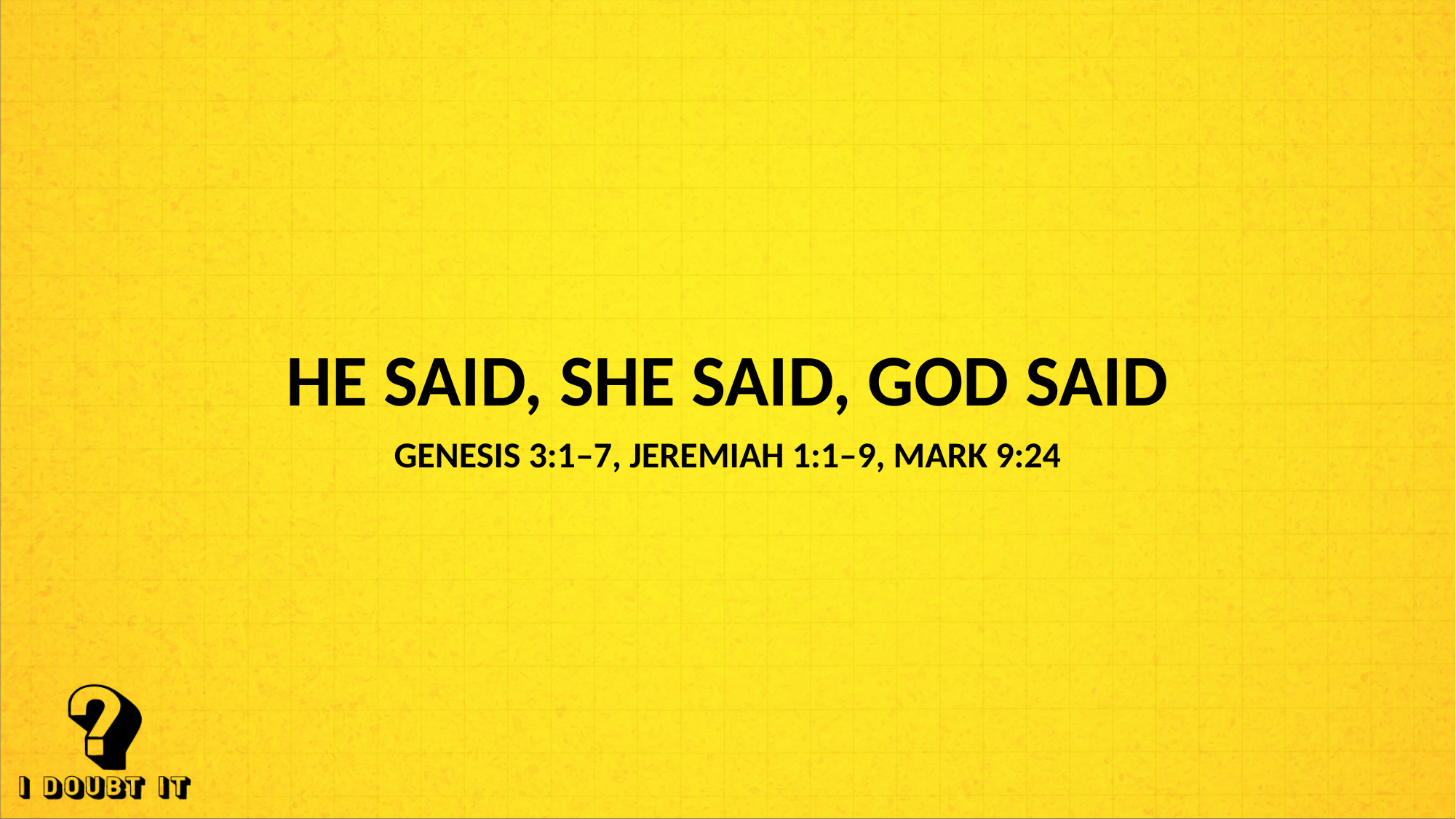

HE SAID, SHE SAID, GOD SAID
GENESIS 3:1–7, JEREMIAH 1:1–9, MARK 9:24